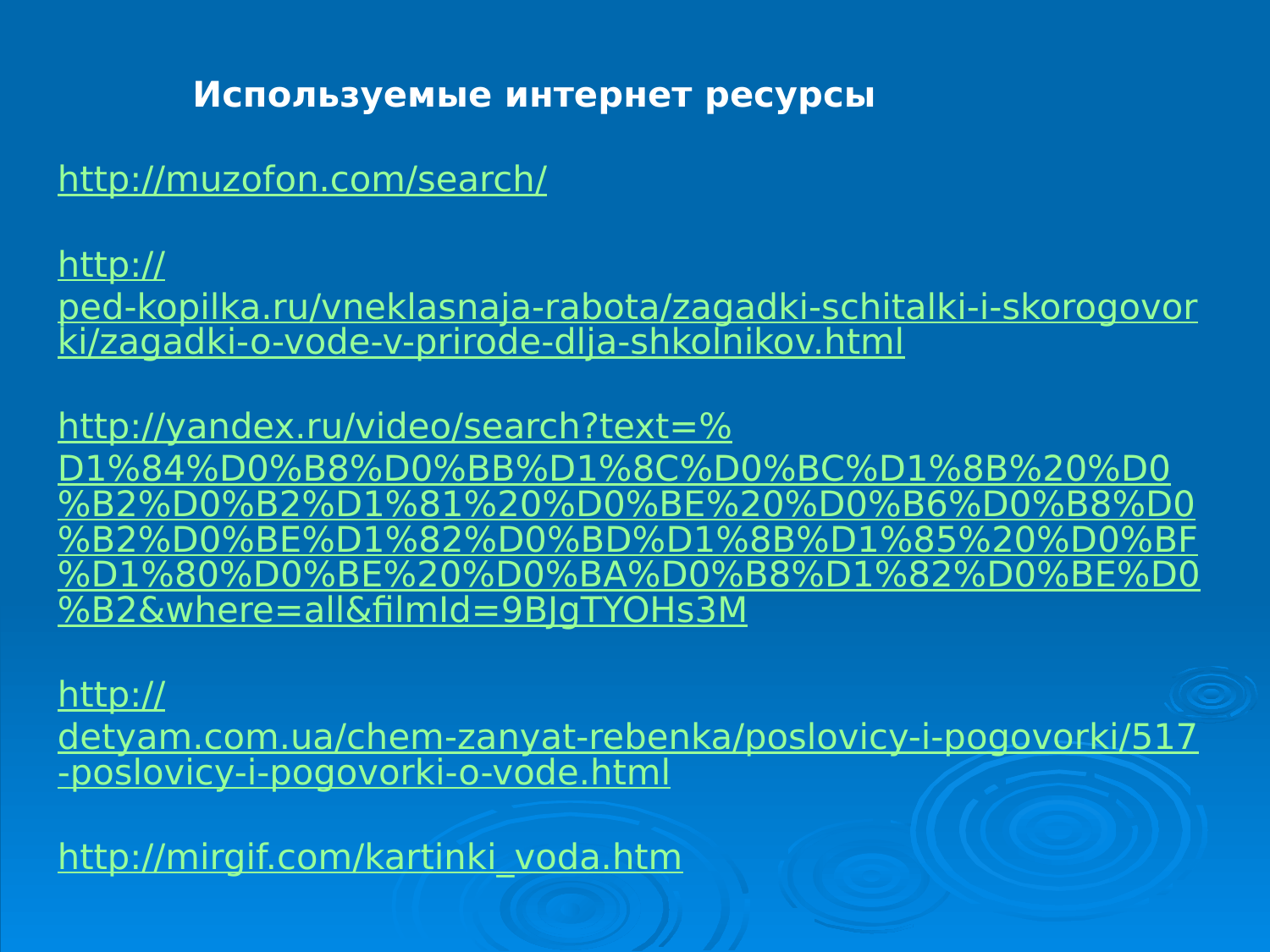

Используемые интернет ресурсы

http://muzofon.com/search/

http://ped-kopilka.ru/vneklasnaja-rabota/zagadki-schitalki-i-skorogovorki/zagadki-o-vode-v-prirode-dlja-shkolnikov.html

http://yandex.ru/video/search?text=%D1%84%D0%B8%D0%BB%D1%8C%D0%BC%D1%8B%20%D0%B2%D0%B2%D1%81%20%D0%BE%20%D0%B6%D0%B8%D0%B2%D0%BE%D1%82%D0%BD%D1%8B%D1%85%20%D0%BF%D1%80%D0%BE%20%D0%BA%D0%B8%D1%82%D0%BE%D0%B2&where=all&filmId=9BJgTYOHs3M

http://detyam.com.ua/chem-zanyat-rebenka/poslovicy-i-pogovorki/517-poslovicy-i-pogovorki-o-vode.html

http://mirgif.com/kartinki_voda.htm